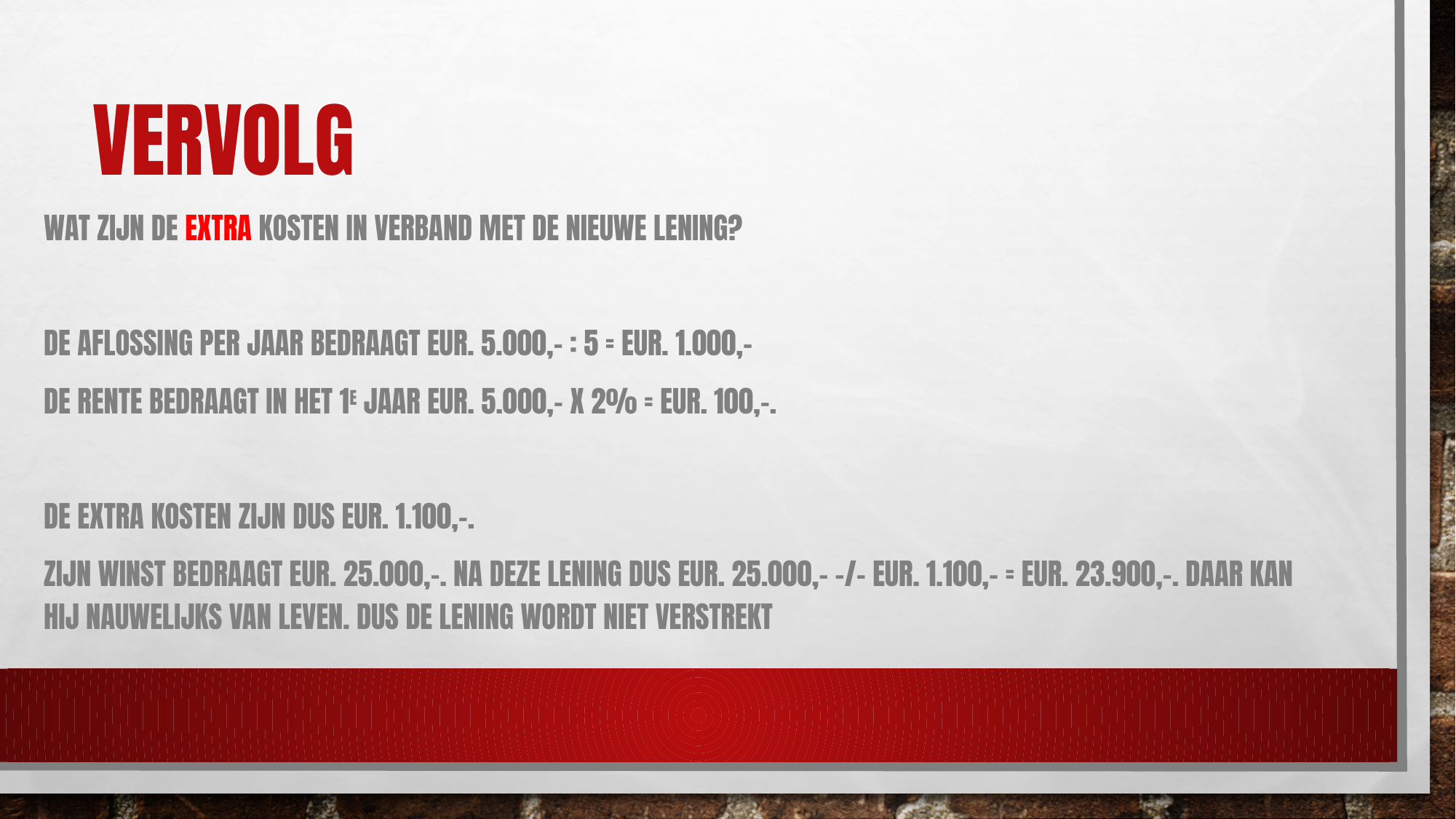

# Vervolg
Wat zijn de extra kosten in verband met de nieuwe lening?

De aflossing per jaar bedraagt Eur. 5.000,- : 5 = Eur. 1.000,-
De rente bedraagt in het 1e jaar Eur. 5.000,- x 2% = Eur. 100,-.

De extra kosten zijn dus Eur. 1.100,-.
Zijn winst bedraagt Eur. 25.000,-. Na deze lening dus Eur. 25.000,- -/- Eur. 1.100,- = Eur. 23.900,-. Daar kan hij nauwelijks van leven. Dus de lening wordt niet verstrekt